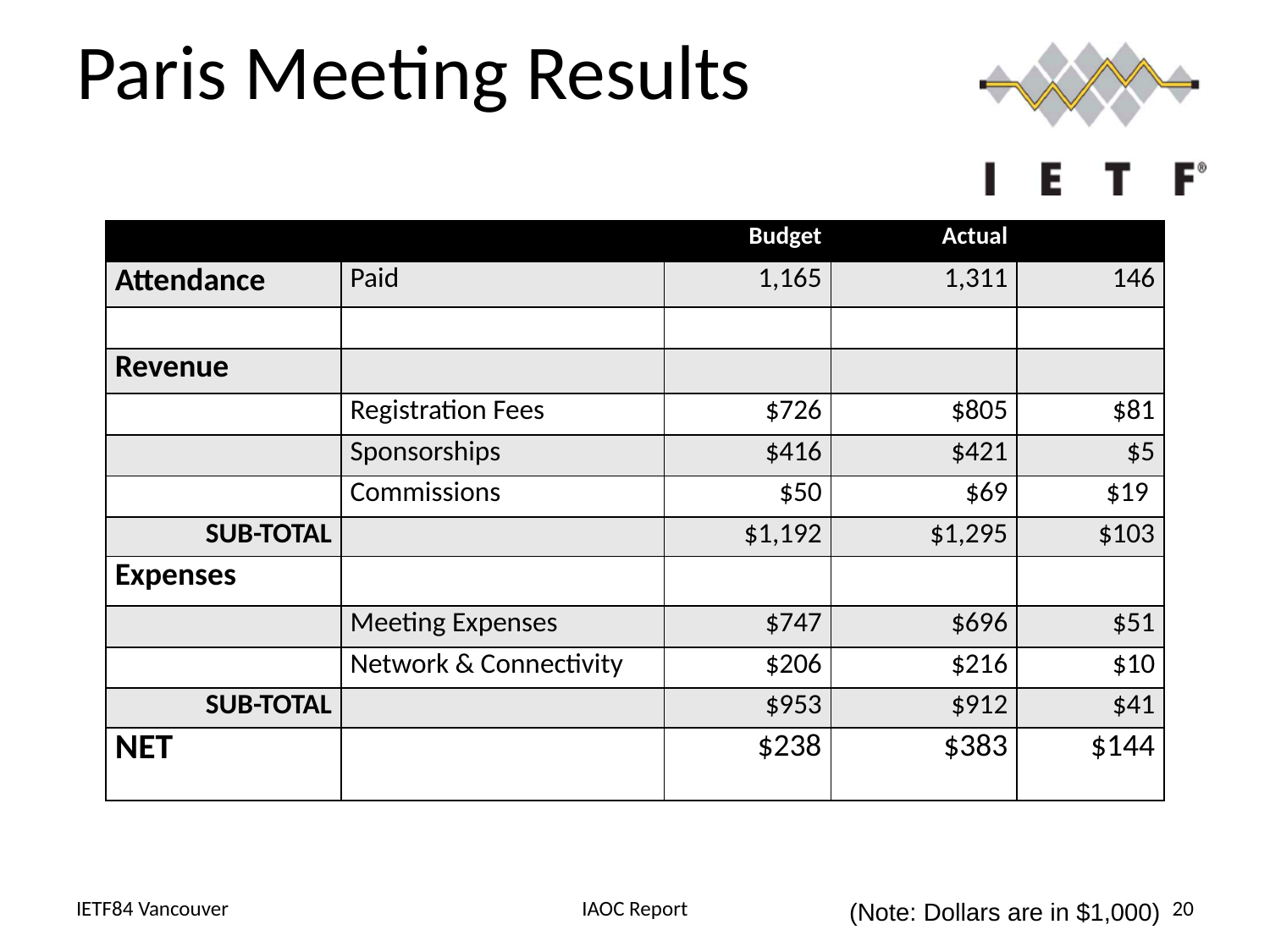

# Paris Meeting Results
|  |  | Budget | Actual |  |
| --- | --- | --- | --- | --- |
| Attendance | Paid | 1,165 | 1,311 | 146 |
|  |  |  |  |  |
| Revenue |  |  |  |  |
|  | Registration Fees | $726 | $805 | $81 |
|  | Sponsorships | $416 | $421 | $5 |
|  | Commissions | $50 | $69 | $19 |
| SUB-TOTAL |  | $1,192 | $1,295 | $103 |
| Expenses |  |  |  |  |
|  | Meeting Expenses | $747 | $696 | $51 |
|  | Network & Connectivity | $206 | $216 | $10 |
| SUB-TOTAL |  | $953 | $912 | $41 |
| NET |  | $238 | $383 | $144 |
IETF84 Vancouver
IAOC Report
20
(Note: Dollars are in $1,000)